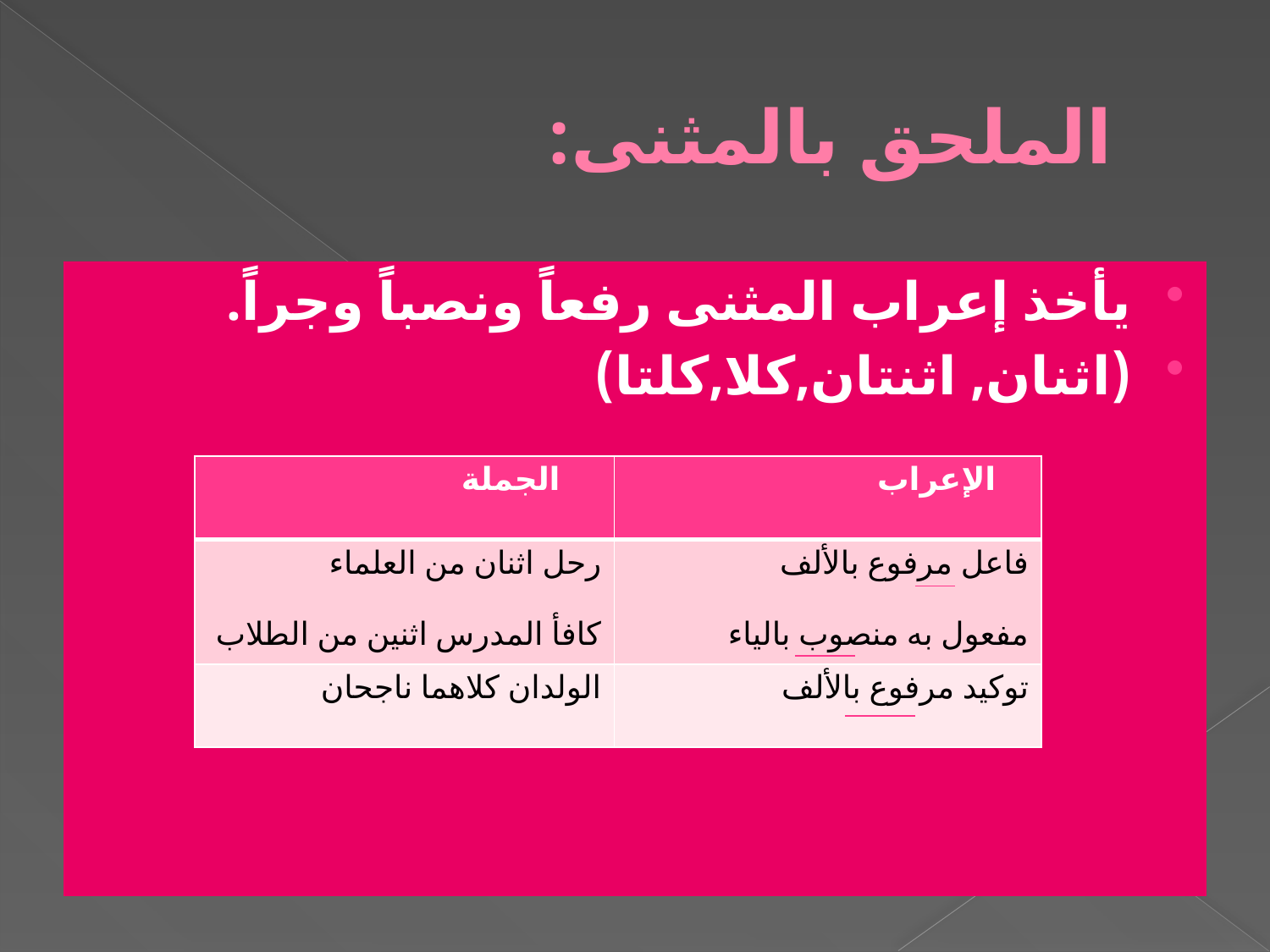

# الملحق بالمثنى:
يأخذ إعراب المثنى رفعاً ونصباً وجراً.
(اثنان, اثنتان,كلا,كلتا)
| الجملة | الإعراب |
| --- | --- |
| رحل اثنان من العلماء كافأ المدرس اثنين من الطلاب | فاعل مرفوع بالألف مفعول به منصوب بالياء |
| الولدان كلاهما ناجحان | توكيد مرفوع بالألف |